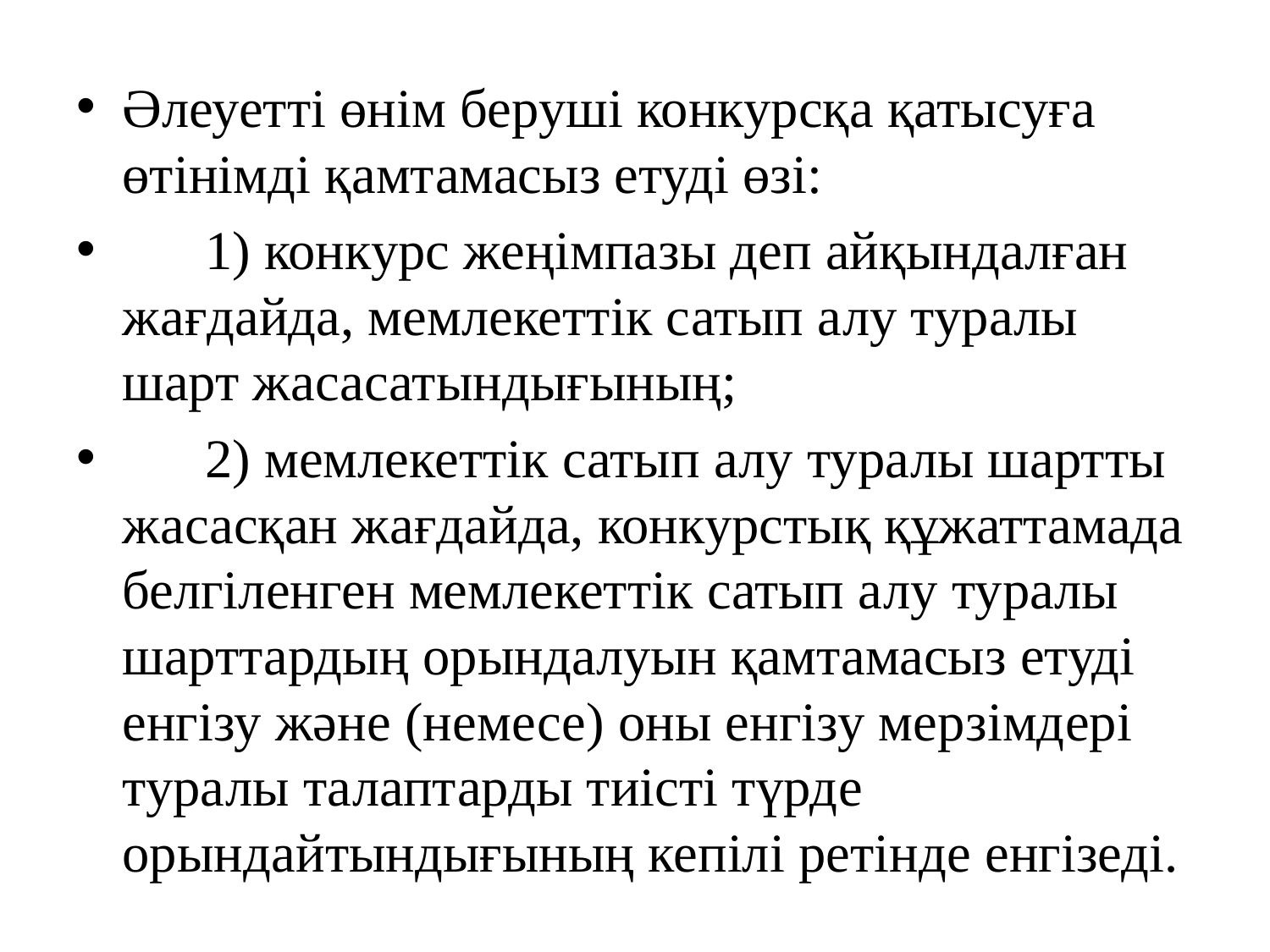

Әлеуетті өнім беруші конкурсқа қатысуға өтінімді қамтамасыз етуді өзі:
      1) конкурс жеңімпазы деп айқындалған жағдайда, мемлекеттік сатып алу туралы шарт жасасатындығының;
      2) мемлекеттік сатып алу туралы шартты жасасқан жағдайда, конкурстық құжаттамада белгіленген мемлекеттік сатып алу туралы шарттардың орындалуын қамтамасыз етуді енгізу және (немесе) оны енгізу мерзімдері туралы талаптарды тиісті түрде орындайтындығының кепілі ретінде енгізеді.